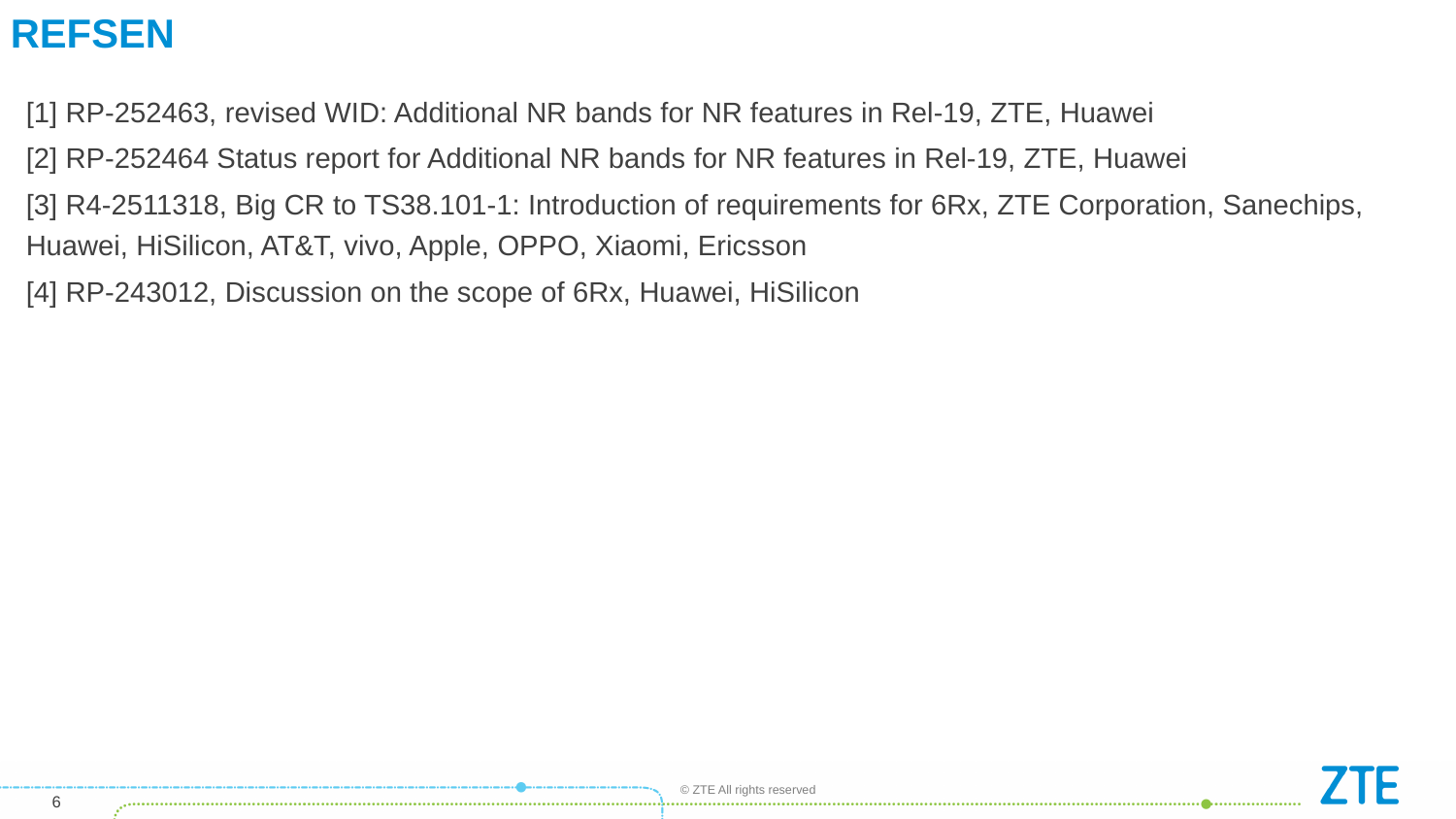

# REFSEN
[1] RP-252463, revised WID: Additional NR bands for NR features in Rel-19, ZTE, Huawei
[2] RP-252464 Status report for Additional NR bands for NR features in Rel-19, ZTE, Huawei
[3] R4-2511318, Big CR to TS38.101-1: Introduction of requirements for 6Rx, ZTE Corporation, Sanechips, Huawei, HiSilicon, AT&T, vivo, Apple, OPPO, Xiaomi, Ericsson
[4] RP-243012, Discussion on the scope of 6Rx, Huawei, HiSilicon